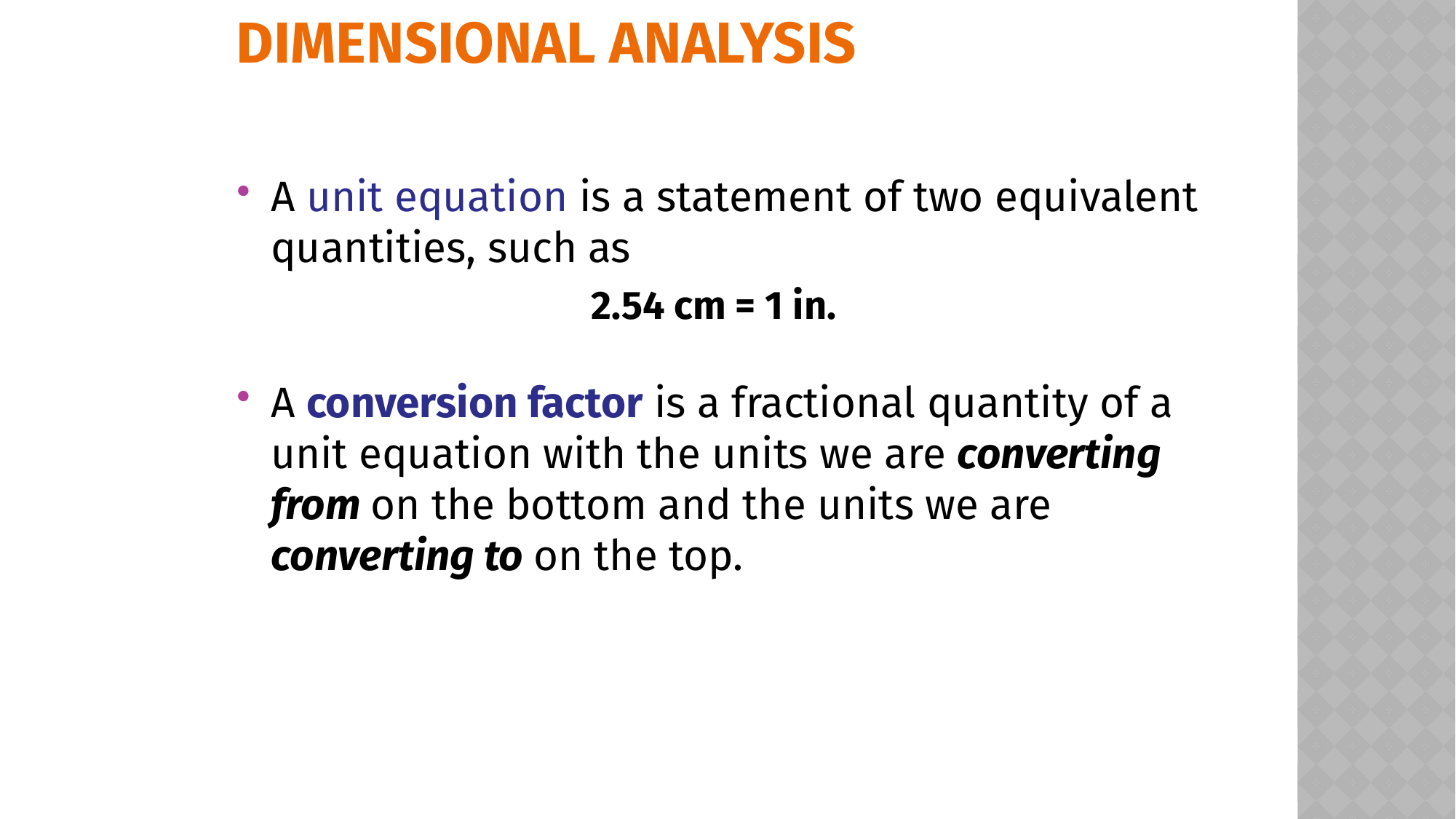

# Dimensional Analysis
A unit equation is a statement of two equivalent quantities, such as
2.54 cm = 1 in.

A conversion factor is a fractional quantity of a unit equation with the units we are converting from on the bottom and the units we are converting to on the top.